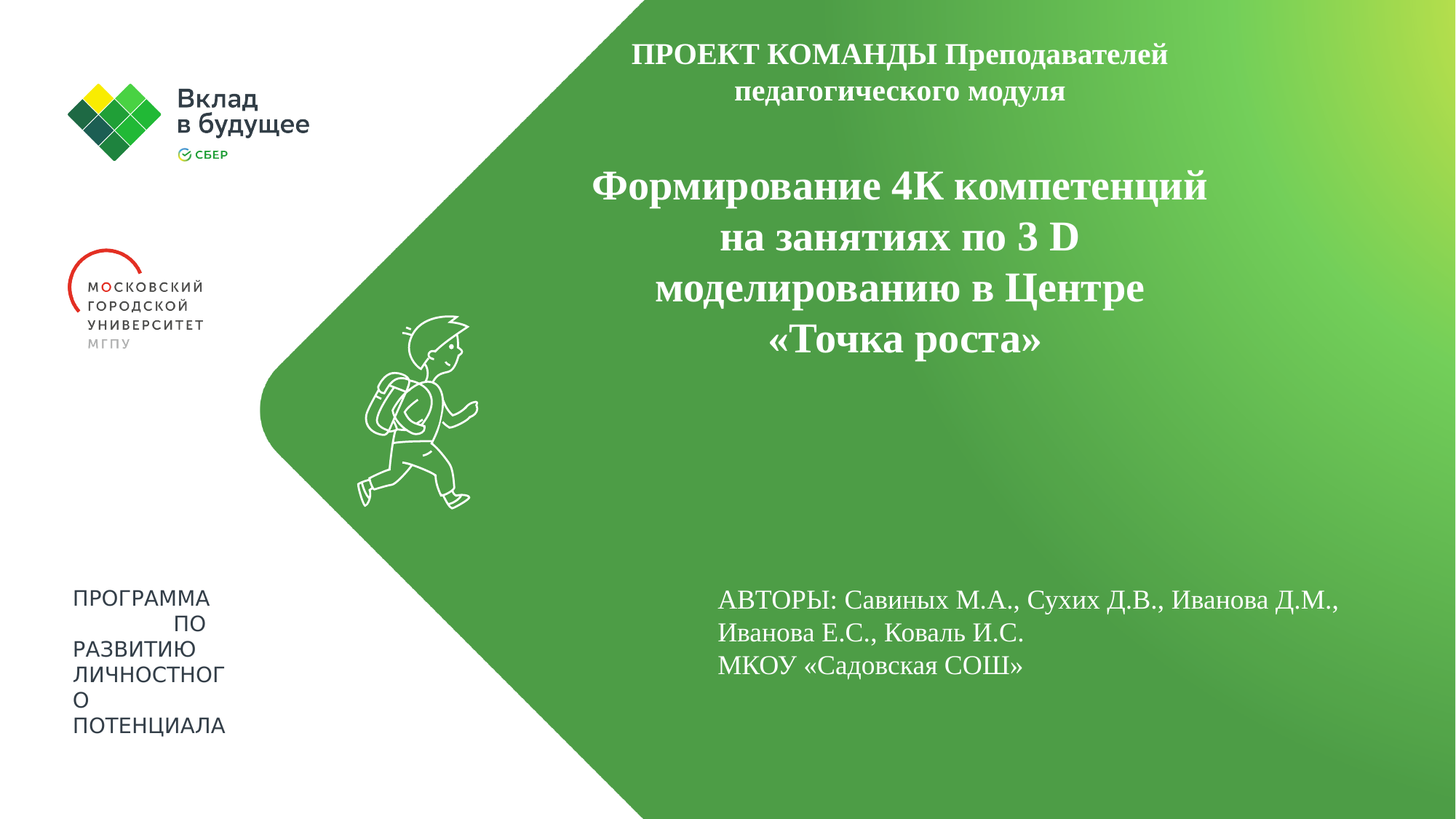

ПРОЕКТ КОМАНДЫ Преподавателей педагогического модуля

Формирование 4К компетенций на занятиях по 3 D моделированию в Центре
 «Точка роста»

АВТОРЫ: Савиных М.А., Сухих Д.В., Иванова Д.М., Иванова Е.С., Коваль И.С.
МКОУ «Садовская СОШ»